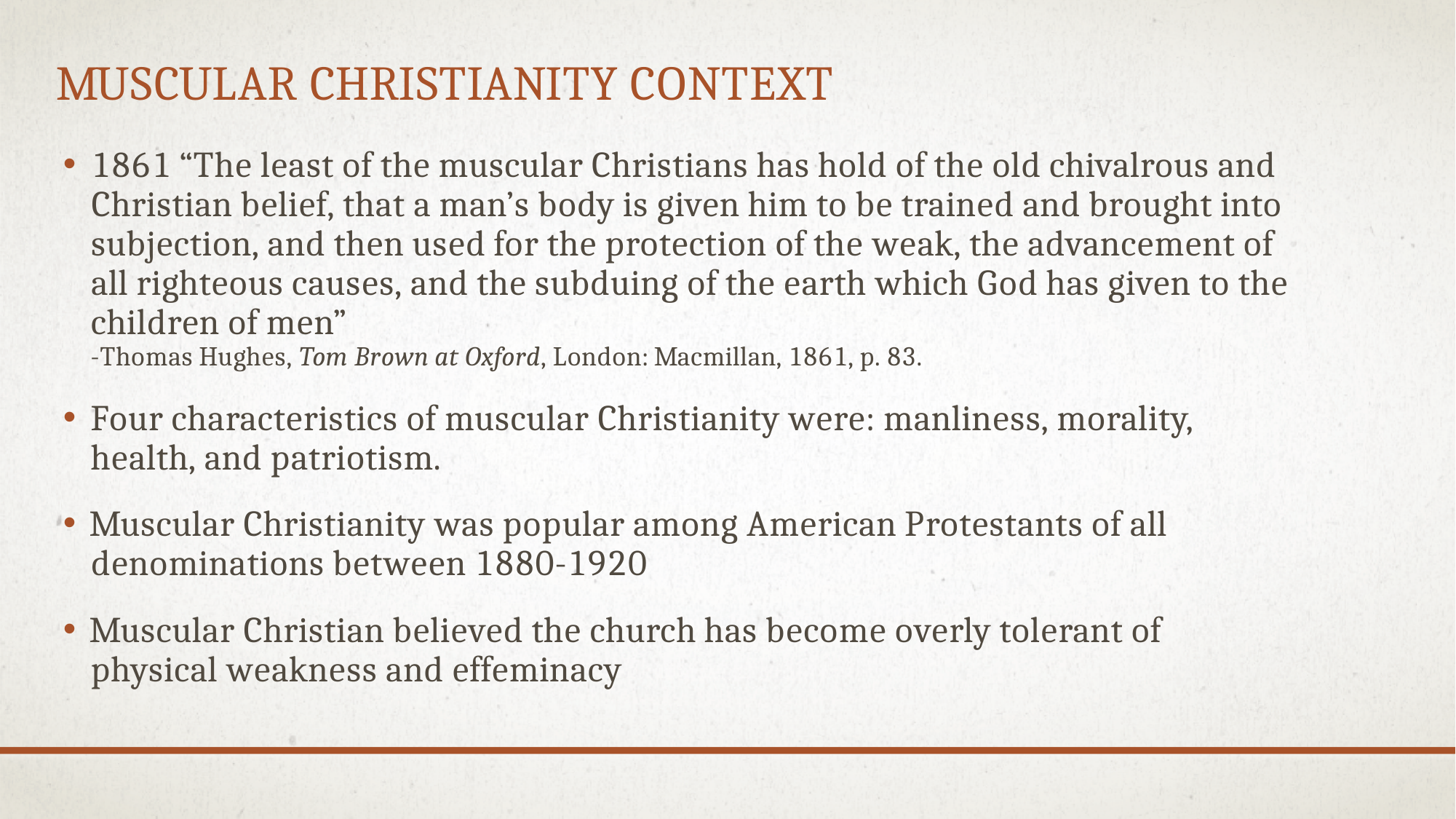

# Muscular Christianity Context
1861 “The least of the muscular Christians has hold of the old chivalrous and Christian belief, that a man’s body is given him to be trained and brought into subjection, and then used for the protection of the weak, the advancement of all righteous causes, and the subduing of the earth which God has given to the children of men”
-Thomas Hughes, Tom Brown at Oxford, London: Macmillan, 1861, p. 83.
Four characteristics of muscular Christianity were: manliness, morality, health, and patriotism.
Muscular Christianity was popular among American Protestants of all denominations between 1880-1920
Muscular Christian believed the church has become overly tolerant of physical weakness and effeminacy